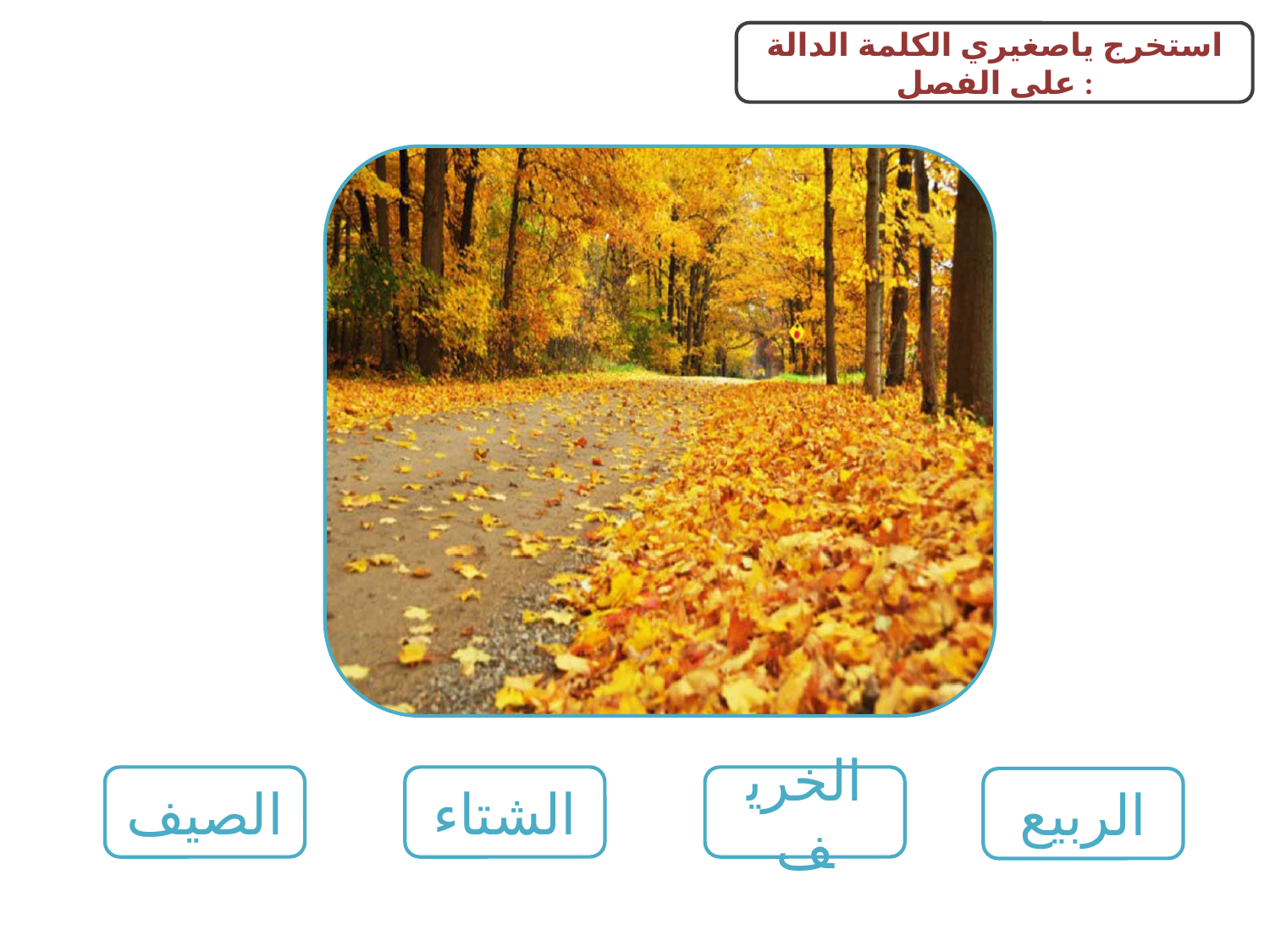

استخرج ياصغيري الكلمة الدالة على الفصل :

الصيف
الشتاء
الخريف
الربيع